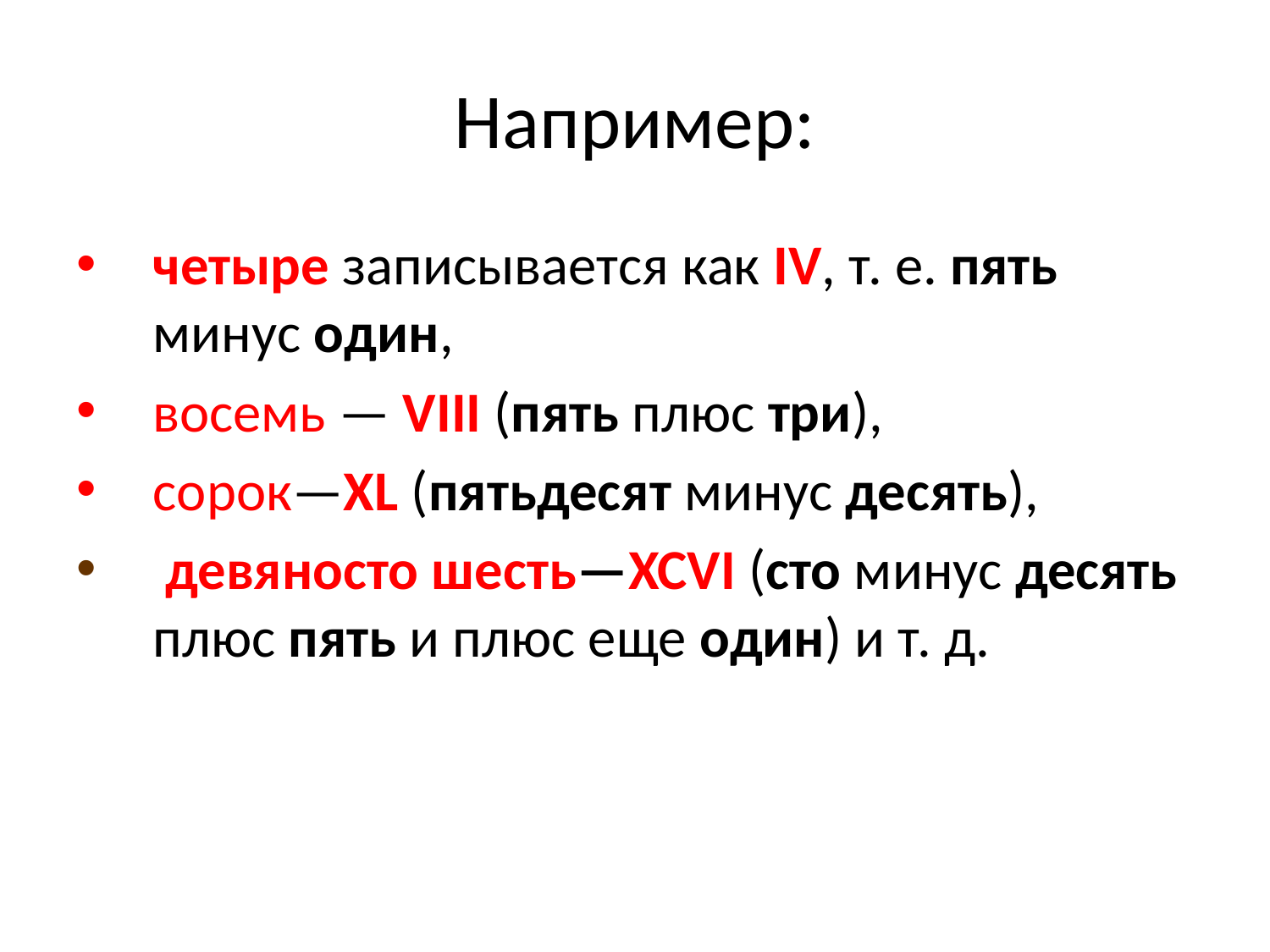

# Например:
четыре записывается как IV, т. е. пять минус один,
восемь — VIII (пять плюс три),
сорок—XL (пятьдесят минус десять),
 девяносто шесть—XCVI (сто минус десять плюс пять и плюс еще один) и т. д.